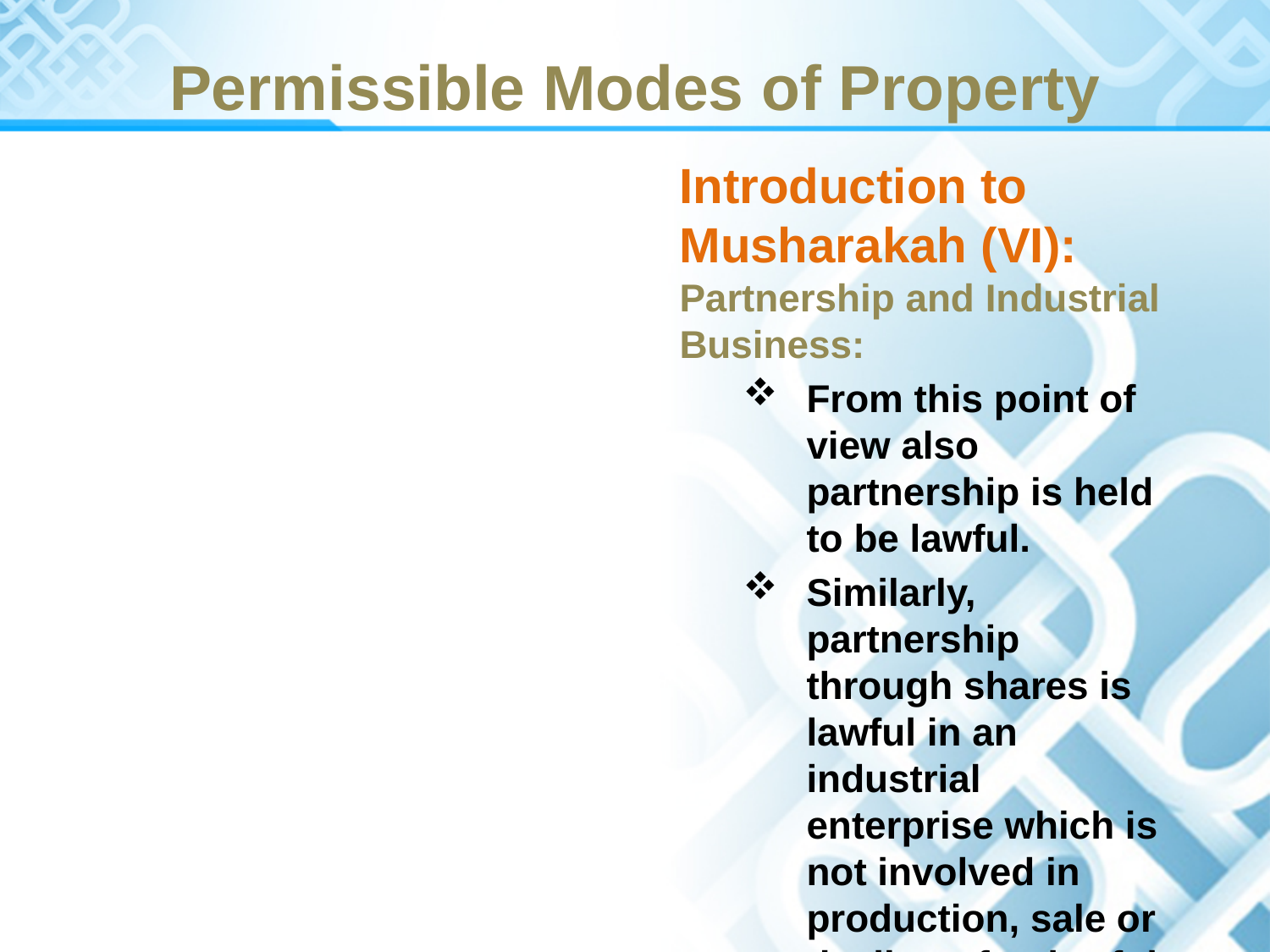

Permissible Modes of Property
Introduction to Musharakah (VI): Partnership and Industrial Business:
From this point of view also partnership is held to be lawful.
Similarly, partnership through shares is lawful in an industrial enterprise which is not involved in production, sale or dealing of unlawful goods and services.